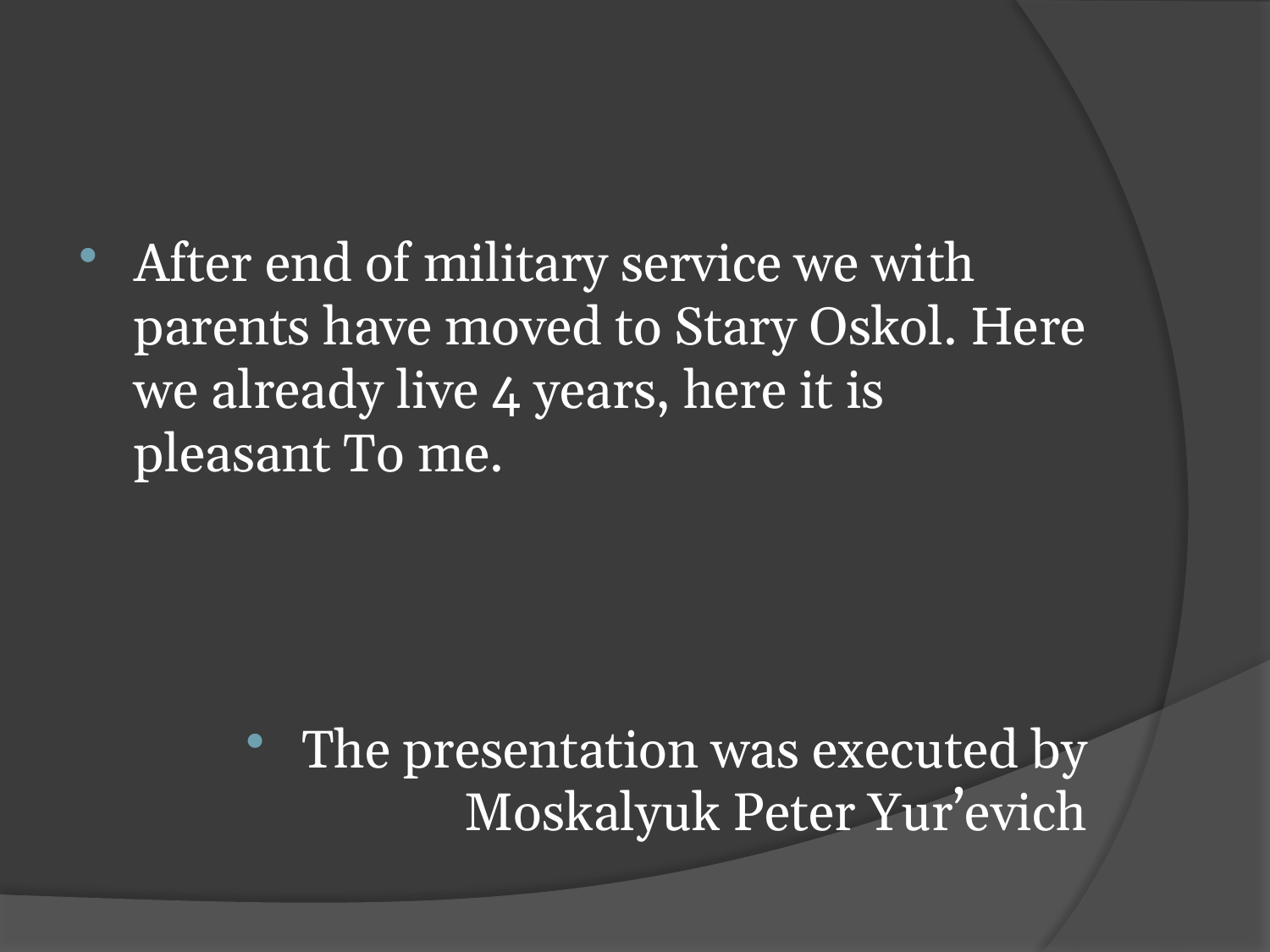

After end of military service we with parents have moved to Stary Oskol. Here we already live 4 years, here it is pleasant To me.

The presentation was executed by Moskalyuk Peter Yur’evich